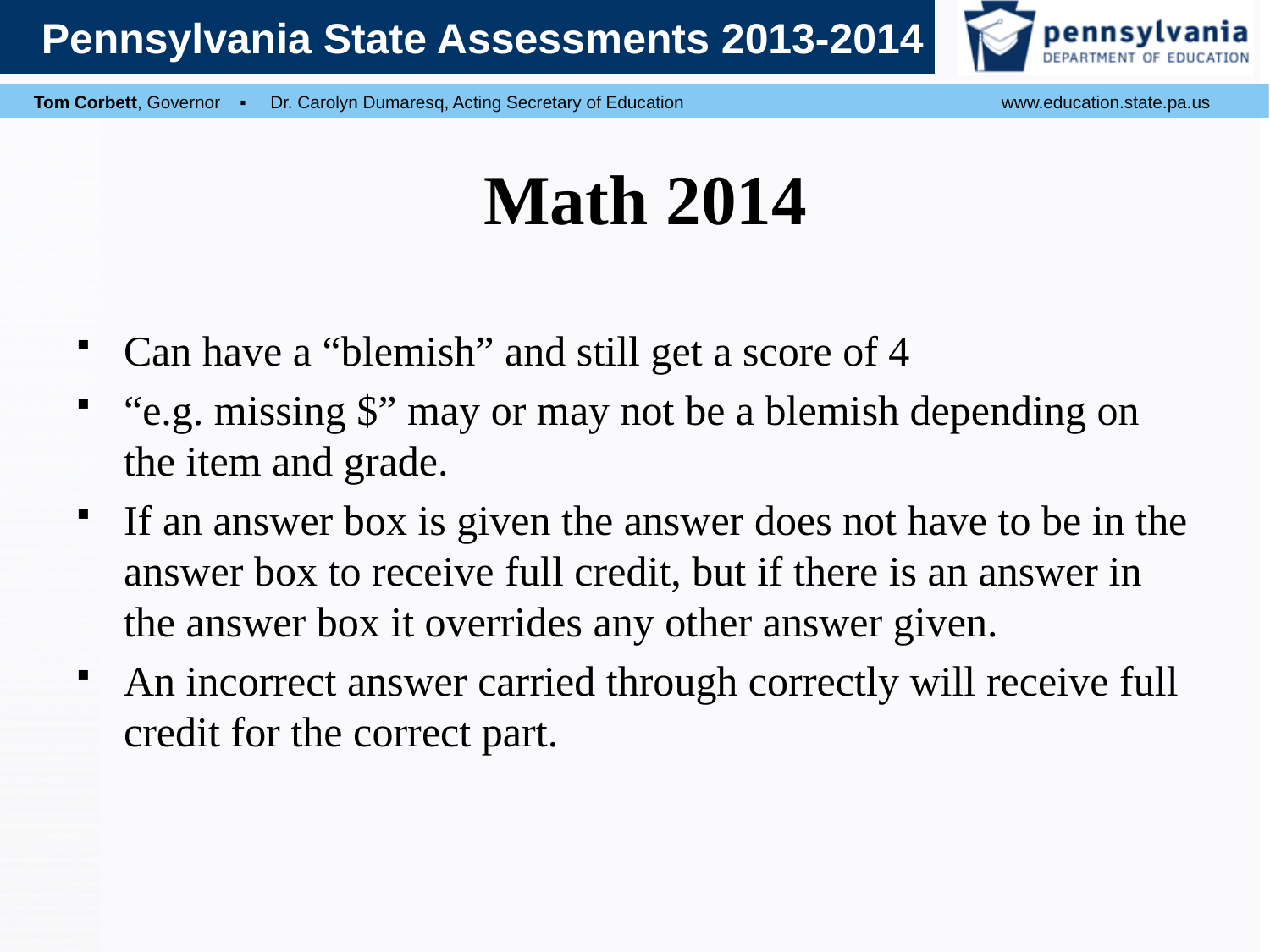

# Math 2014
Can have a “blemish” and still get a score of 4
“e.g. missing $” may or may not be a blemish depending on the item and grade.
If an answer box is given the answer does not have to be in the answer box to receive full credit, but if there is an answer in the answer box it overrides any other answer given.
An incorrect answer carried through correctly will receive full credit for the correct part.